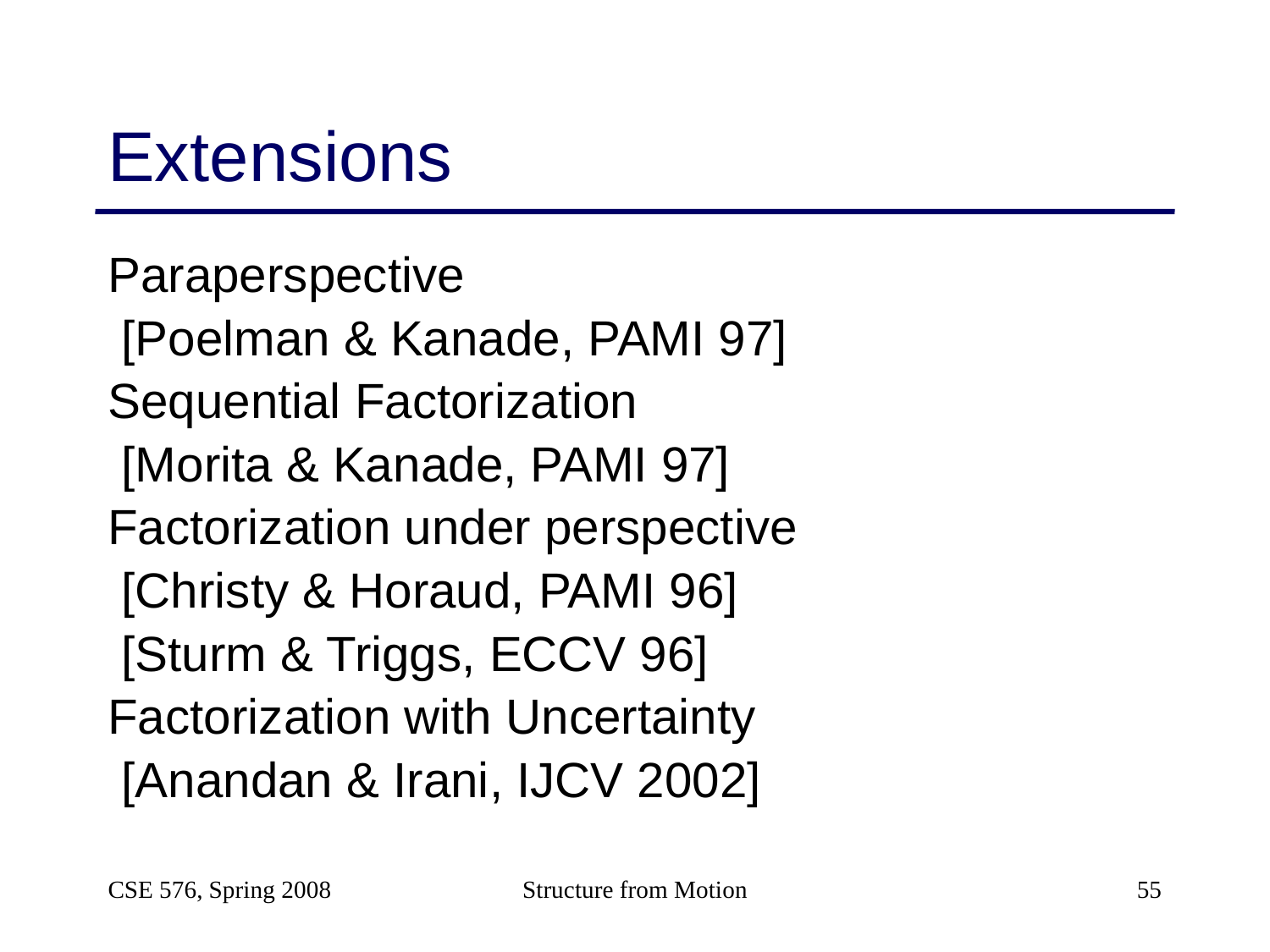

# Extensions
Paraperspective
 [Poelman & Kanade, PAMI 97]
Sequential Factorization
 [Morita & Kanade, PAMI 97]
Factorization under perspective
 [Christy & Horaud, PAMI 96]
 [Sturm & Triggs, ECCV 96]
Factorization with Uncertainty
 [Anandan & Irani, IJCV 2002]
CSE 576, Spring 2008
Structure from Motion
55